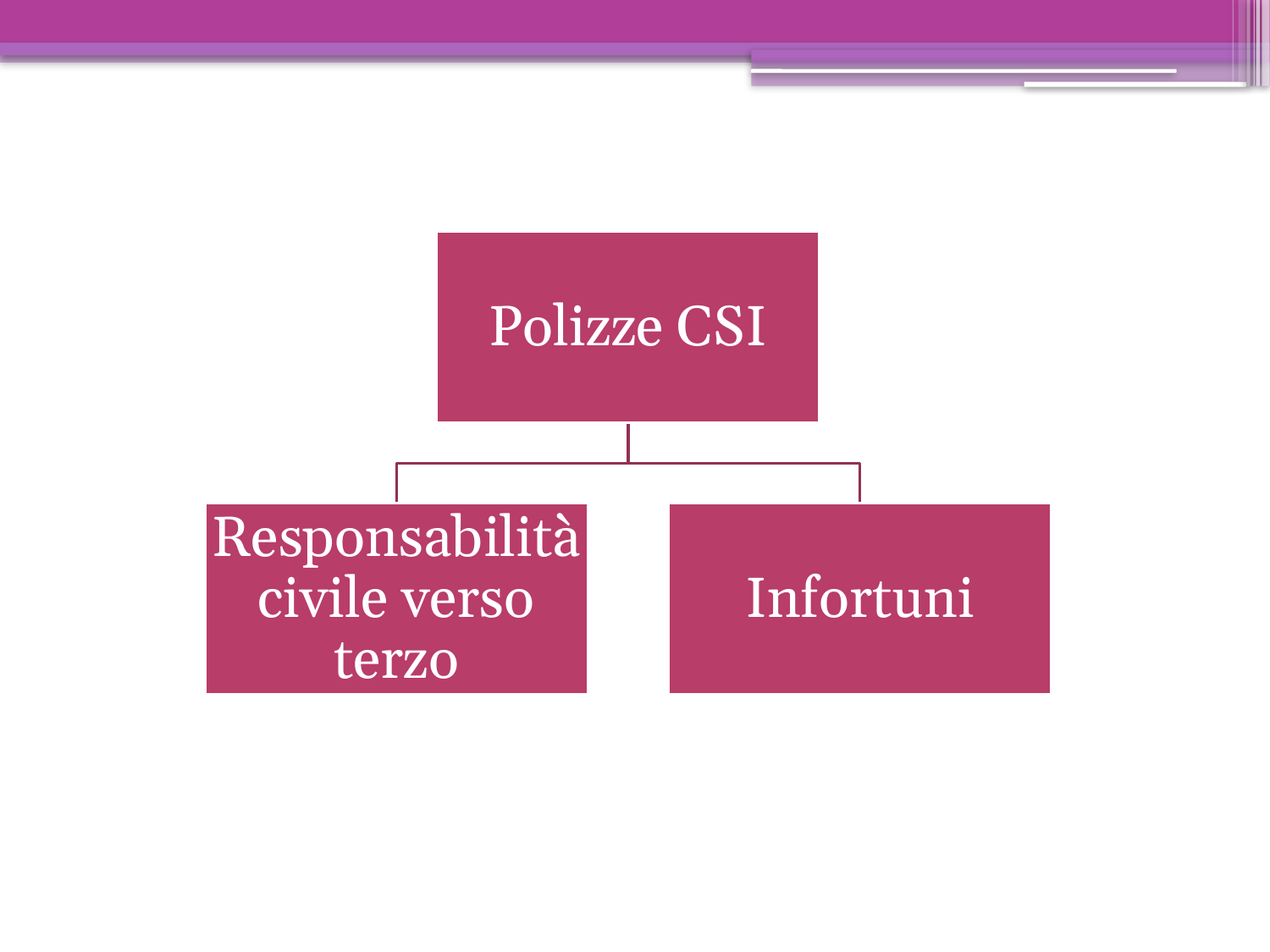

Polizze CSI
Responsabilità civile verso terzo
Infortuni